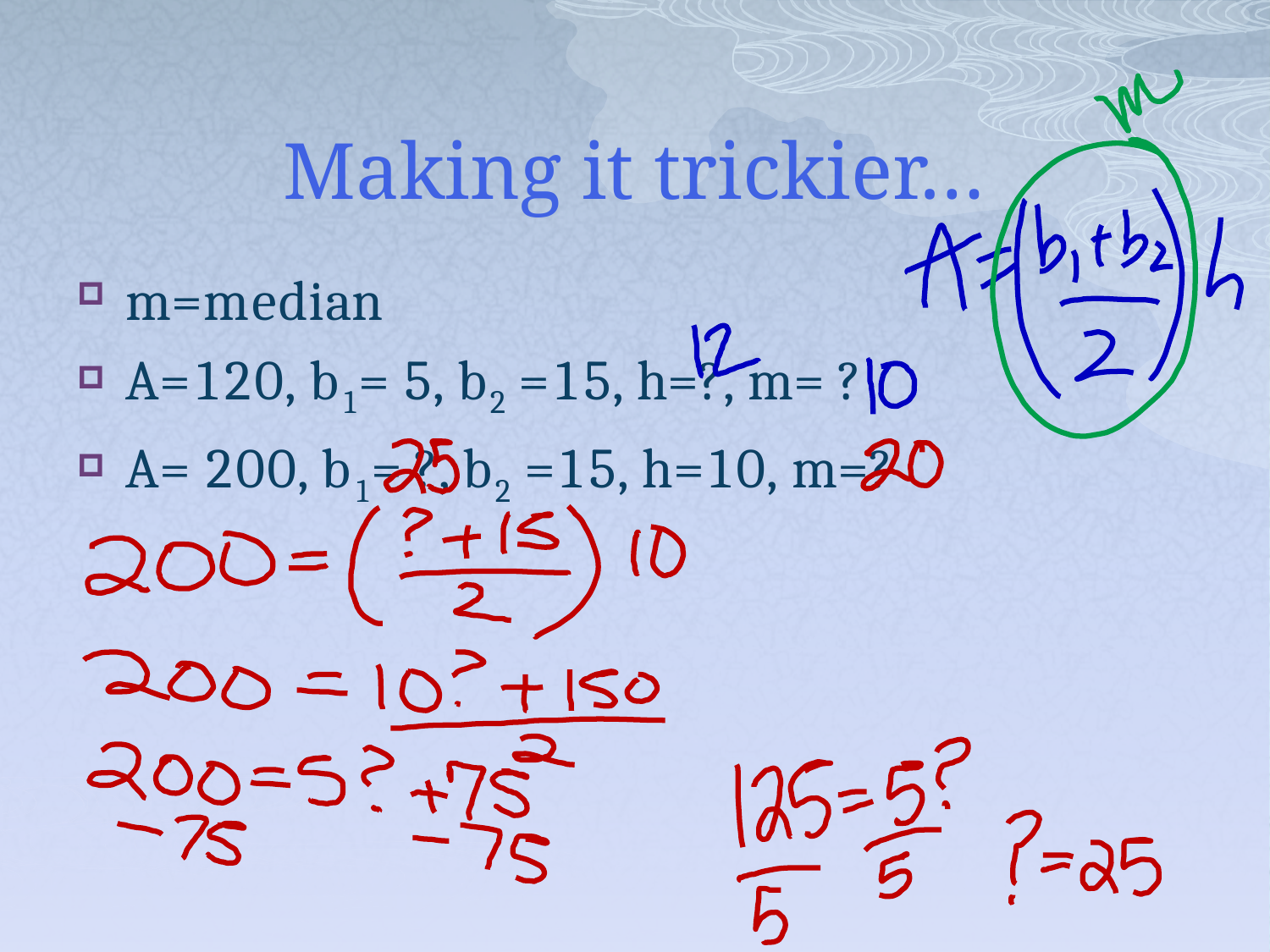

# Making it trickier…

m=median
A=120, b1= 5, b2 =15, h=?, m= ?
A= 200, b1= ?, b2 =15, h=10, m=?